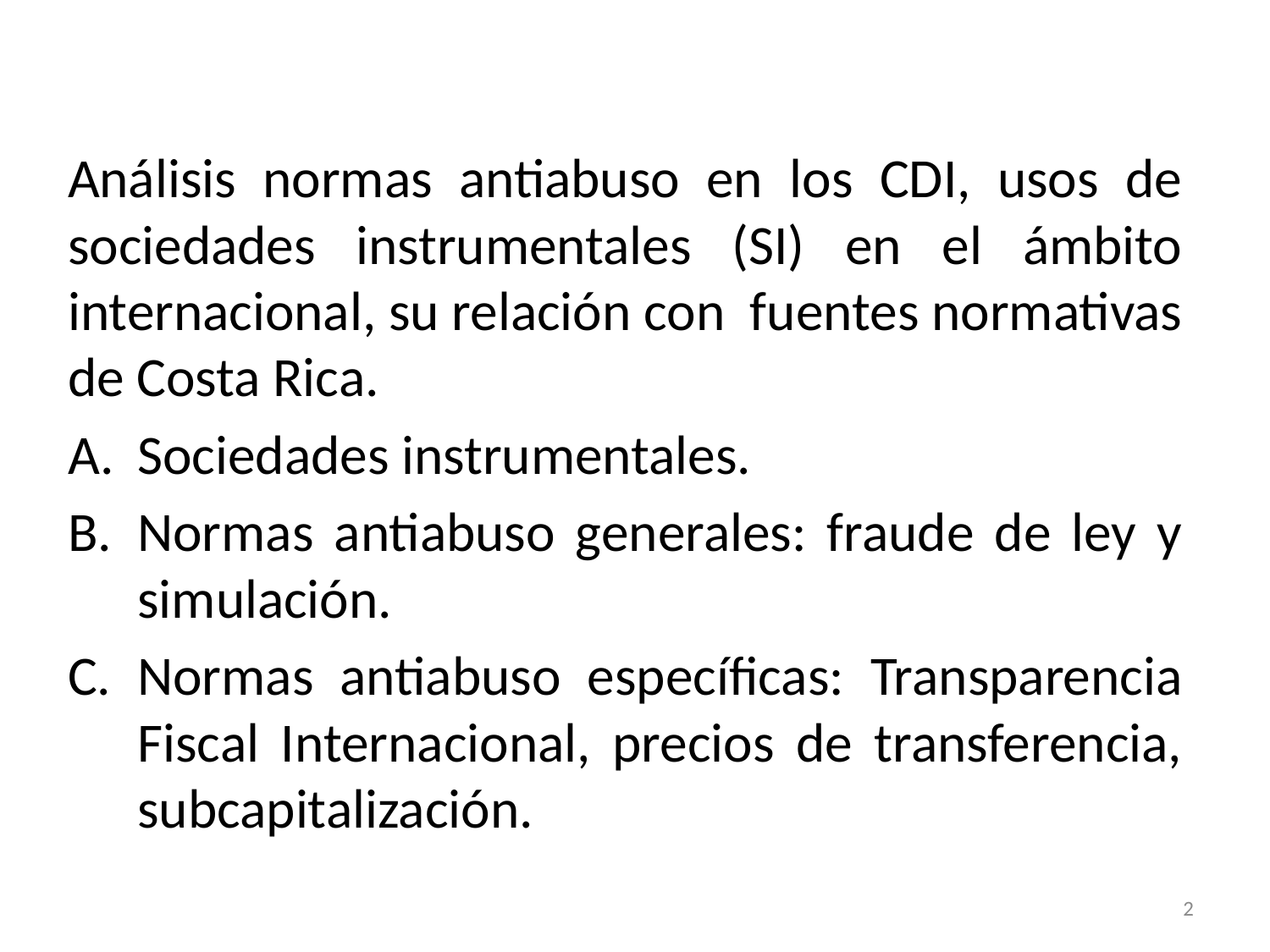

#
Análisis normas antiabuso en los CDI, usos de sociedades instrumentales (SI) en el ámbito internacional, su relación con  fuentes normativas de Costa Rica.
Sociedades instrumentales.
Normas antiabuso generales: fraude de ley y simulación.
Normas antiabuso específicas: Transparencia Fiscal Internacional, precios de transferencia, subcapitalización.

2